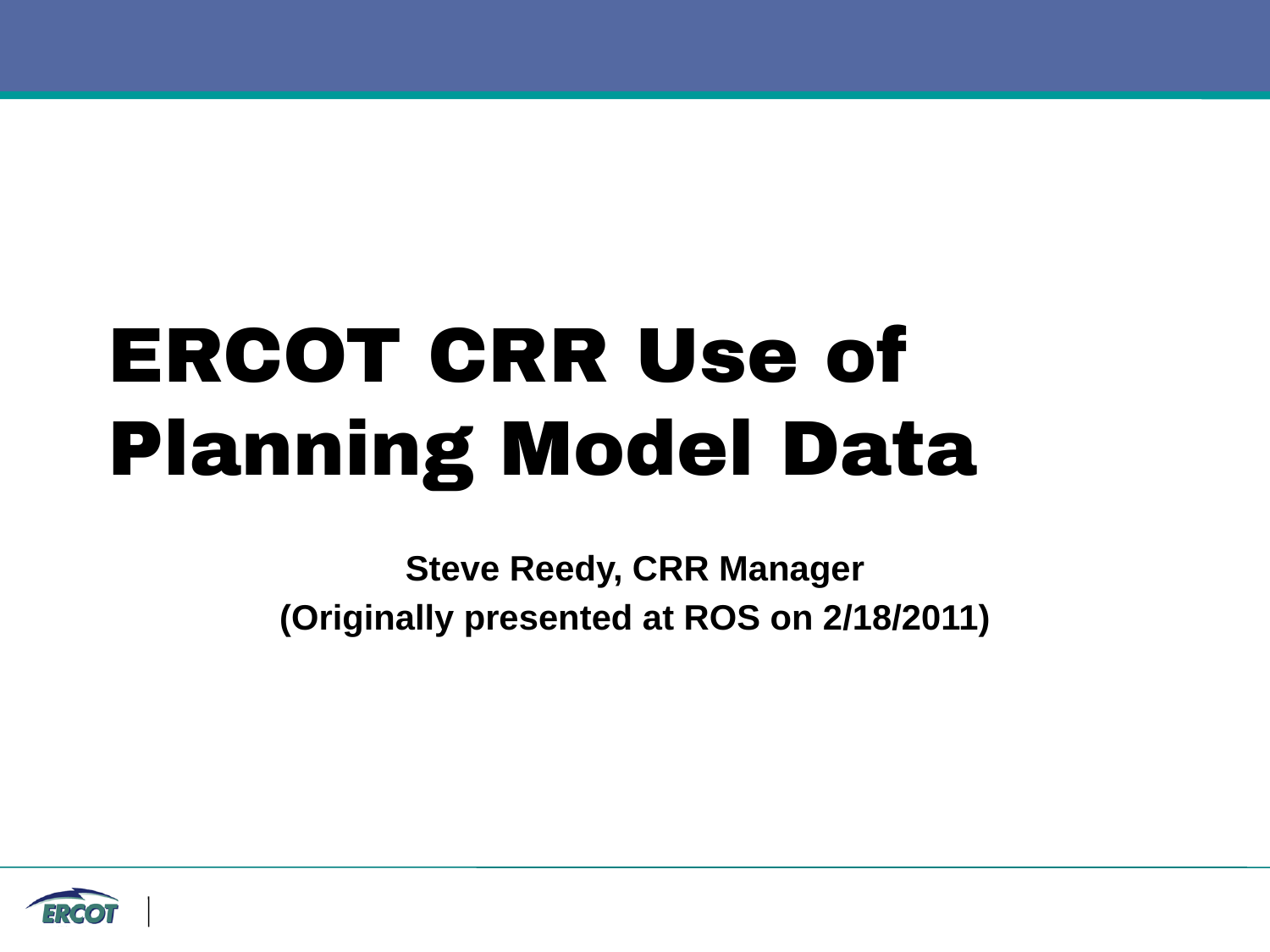

# ERCOT CRR Use of Planning Model Data
Steve Reedy, CRR Manager
(Originally presented at ROS on 2/18/2011)